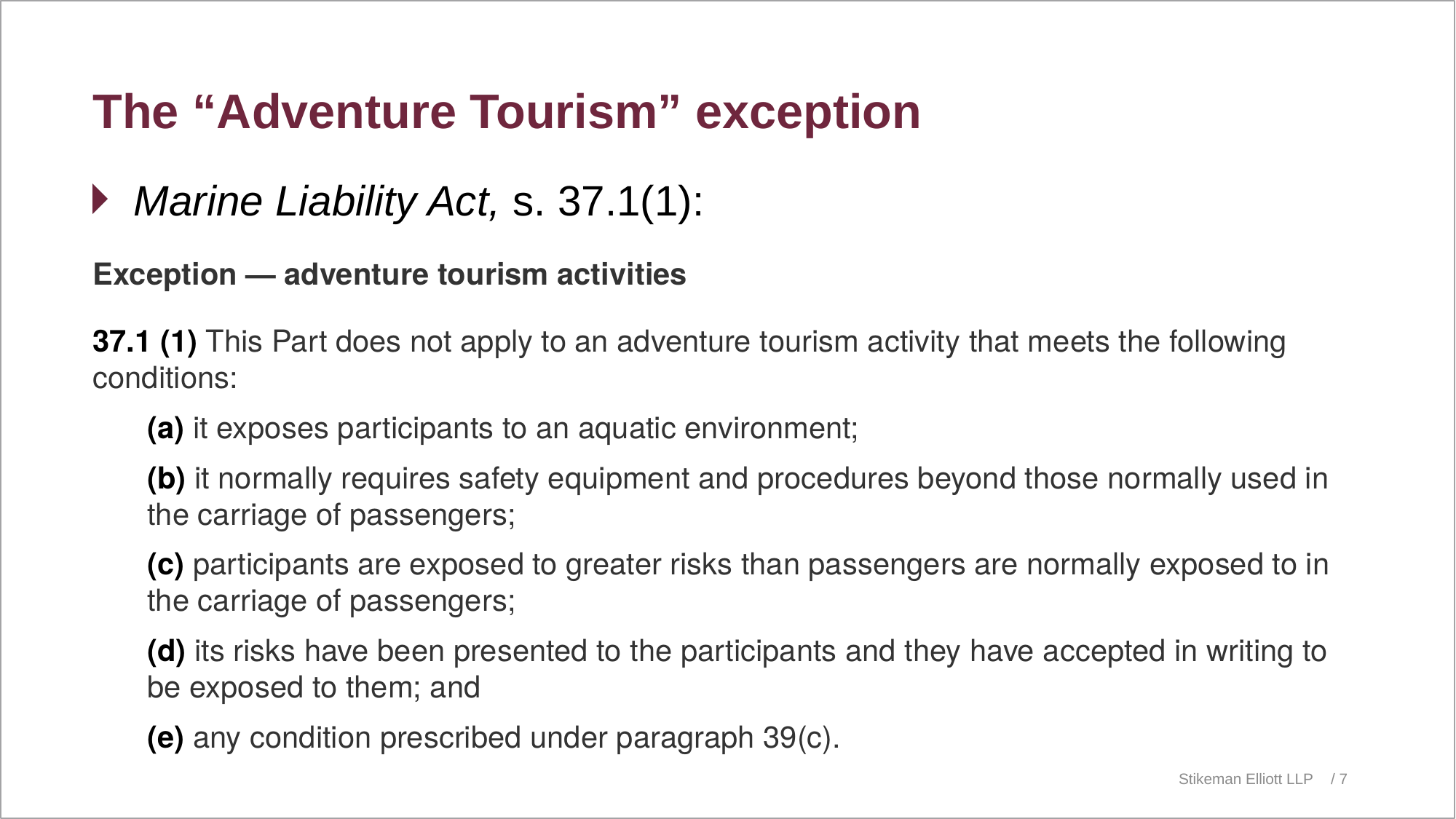

# The “Adventure Tourism” exception
Marine Liability Act, s. 37.1(1):
Exception — adventure tourism activities
37.1 (1) This Part does not apply to an adventure tourism activity that meets the following conditions:
(a) it exposes participants to an aquatic environment;
(b) it normally requires safety equipment and procedures beyond those normally used in the carriage of passengers;
(c) participants are exposed to greater risks than passengers are normally exposed to in the carriage of passengers;
(d) its risks have been presented to the participants and they have accepted in writing to be exposed to them; and
(e) any condition prescribed under paragraph 39(c).

Stikeman Elliott LLP
/ 7